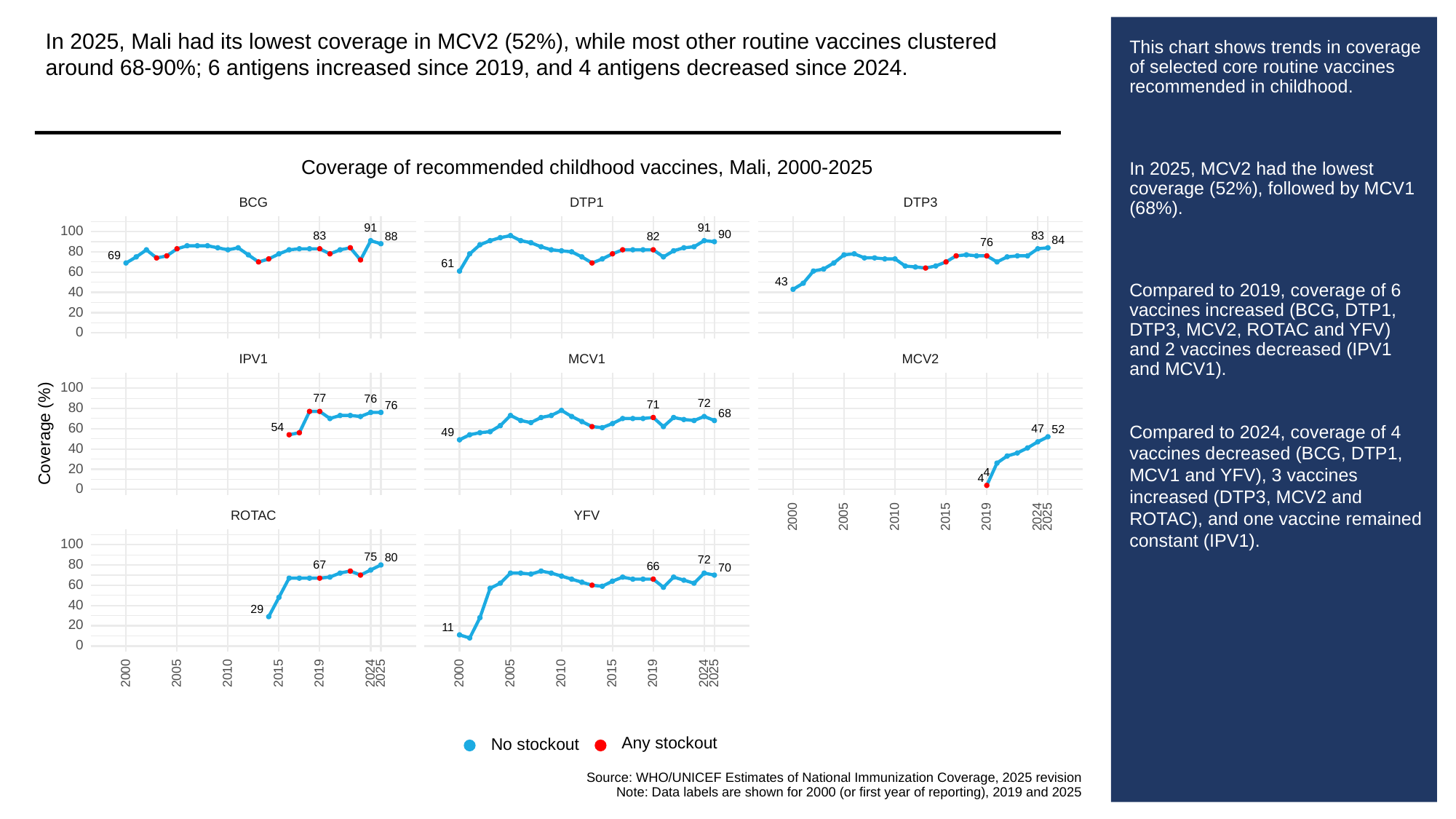

In 2025, Mali had its lowest coverage in MCV2 (52%), while most other routine vaccines clustered around 68-90%; 6 antigens increased since 2019, and 4 antigens decreased since 2024.
# This chart shows trends in coverage of selected core routine vaccines recommended in childhood.

In 2025, MCV2 had the lowest coverage (52%), followed by MCV1 (68%).

Compared to 2019, coverage of 6 vaccines increased (BCG, DTP1, DTP3, MCV2, ROTAC and YFV) and 2 vaccines decreased (IPV1 and MCV1).

Compared to 2024, coverage of 4 vaccines decreased (BCG, DTP1, MCV1 and YFV), 3 vaccines increased (DTP3, MCV2 and ROTAC), and one vaccine remained constant (IPV1).

Coverage of recommended childhood vaccines, Mali, 2000-2025
BCG
DTP3
DTP1

91
91
100
90

83
83
88
82

84

76

80

69

61

60

43

40

20

0

MCV1
MCV2
IPV1

100

77
76

72
71
76
80

68

60
54

47

52
Coverage (%)

49

40

20
4

4

0

ROTAC
YFV
2000
2005
2010
2015
2019
2024
2025

100

75
80

72
80
67
66

70

60

40

29

20
11

0

2000
2005
2010
2015
2019
2024
2025
2000
2005
2010
2015
2019
2024
2025
Any stockout
No stockout

Source: WHO/UNICEF Estimates of National Immunization Coverage, 2025 revision
Note: Data labels are shown for 2000 (or first year of reporting), 2019 and 2025